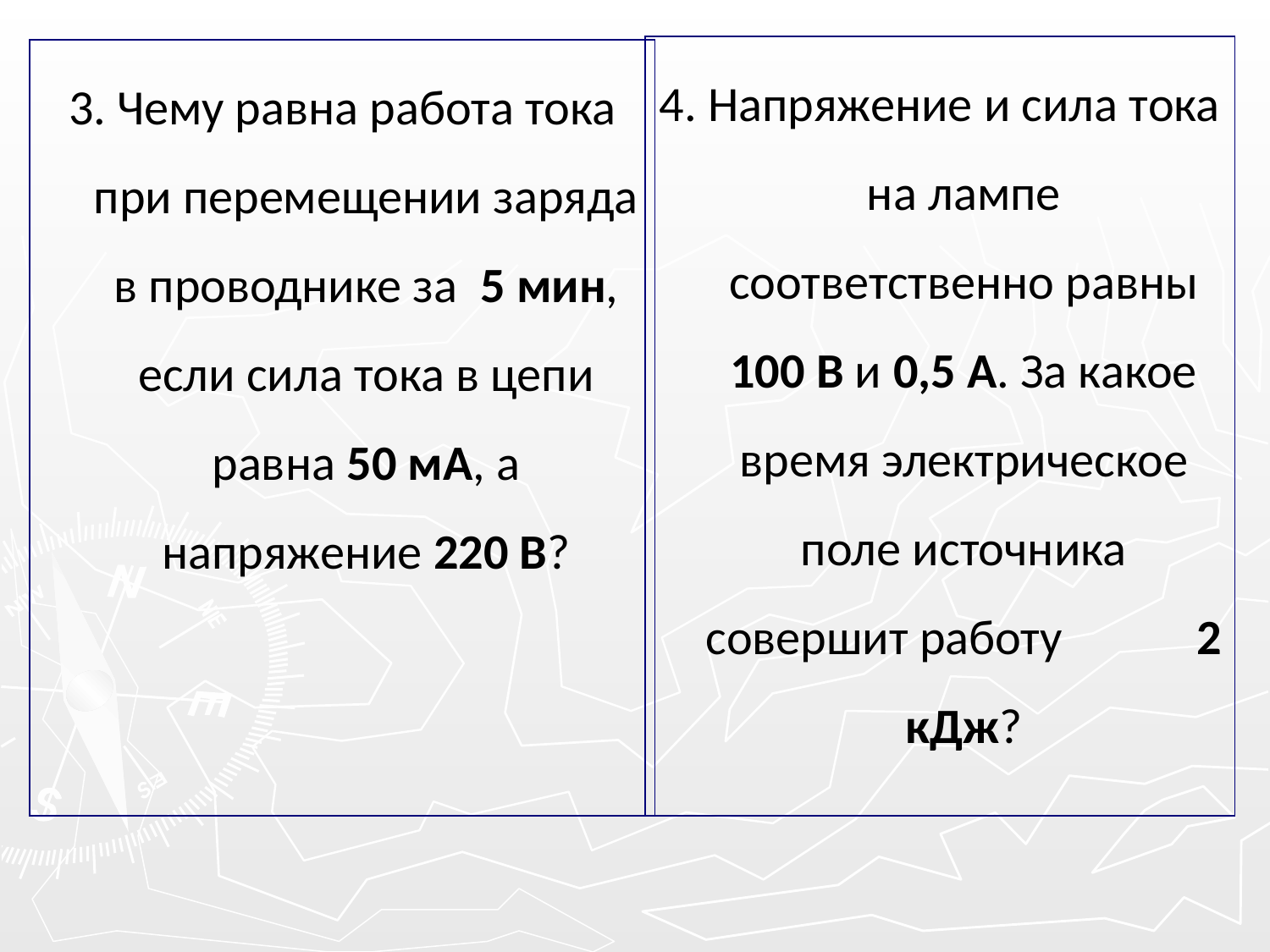

4. Напряжение и сила тока на лампе соответственно равны 100 В и 0,5 А. За какое время электрическое поле источника совершит работу            2 кДж?
3. Чему равна работа тока при перемещении заряда в проводнике за  5 мин, если сила тока в цепи равна 50 мА, а напряжение 220 В?